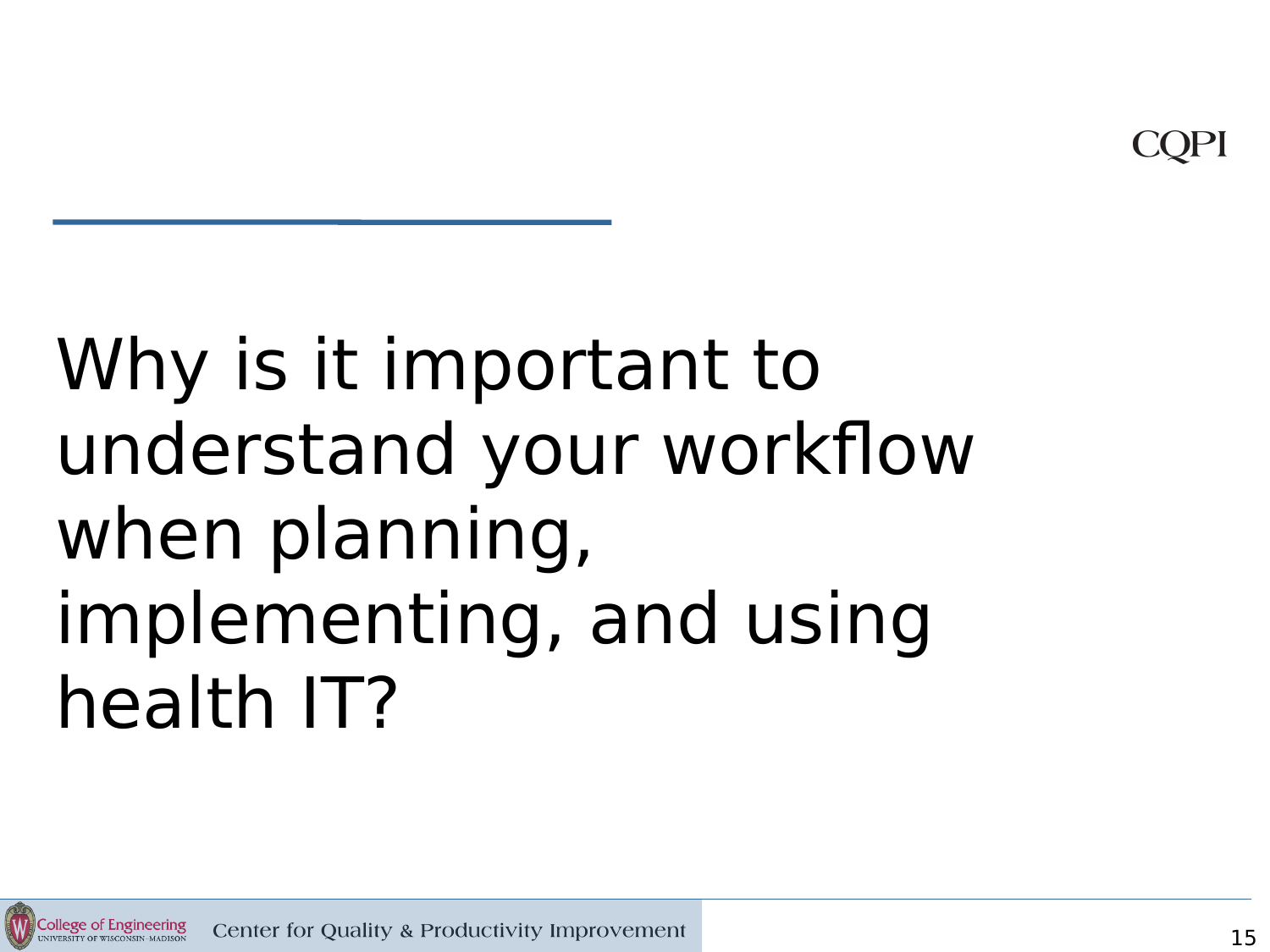

# Why is it important to understand your workflow when planning, implementing, and using health IT?